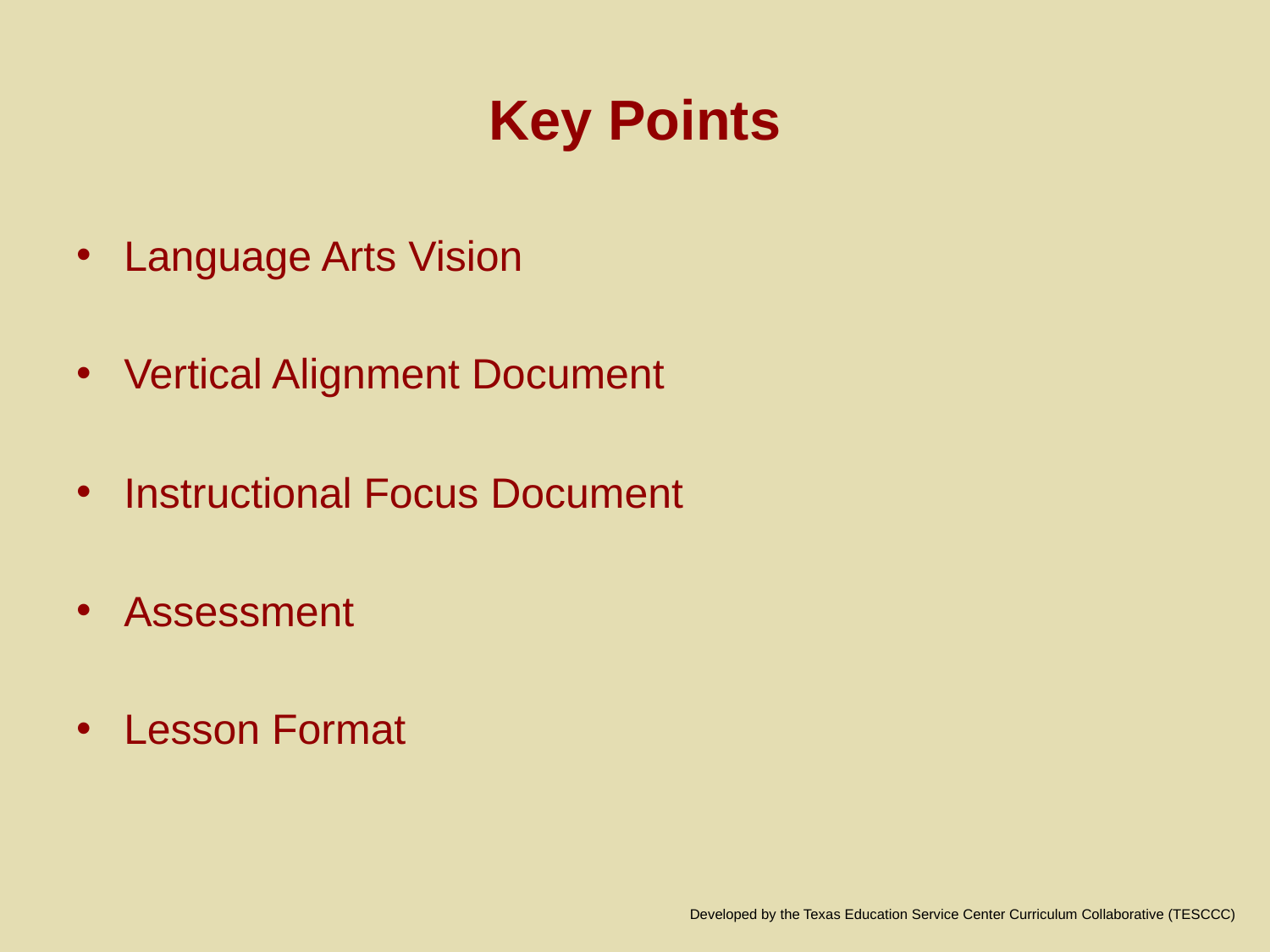

# Key Points
Language Arts Vision

Vertical Alignment Document

Instructional Focus Document

Assessment

Lesson Format